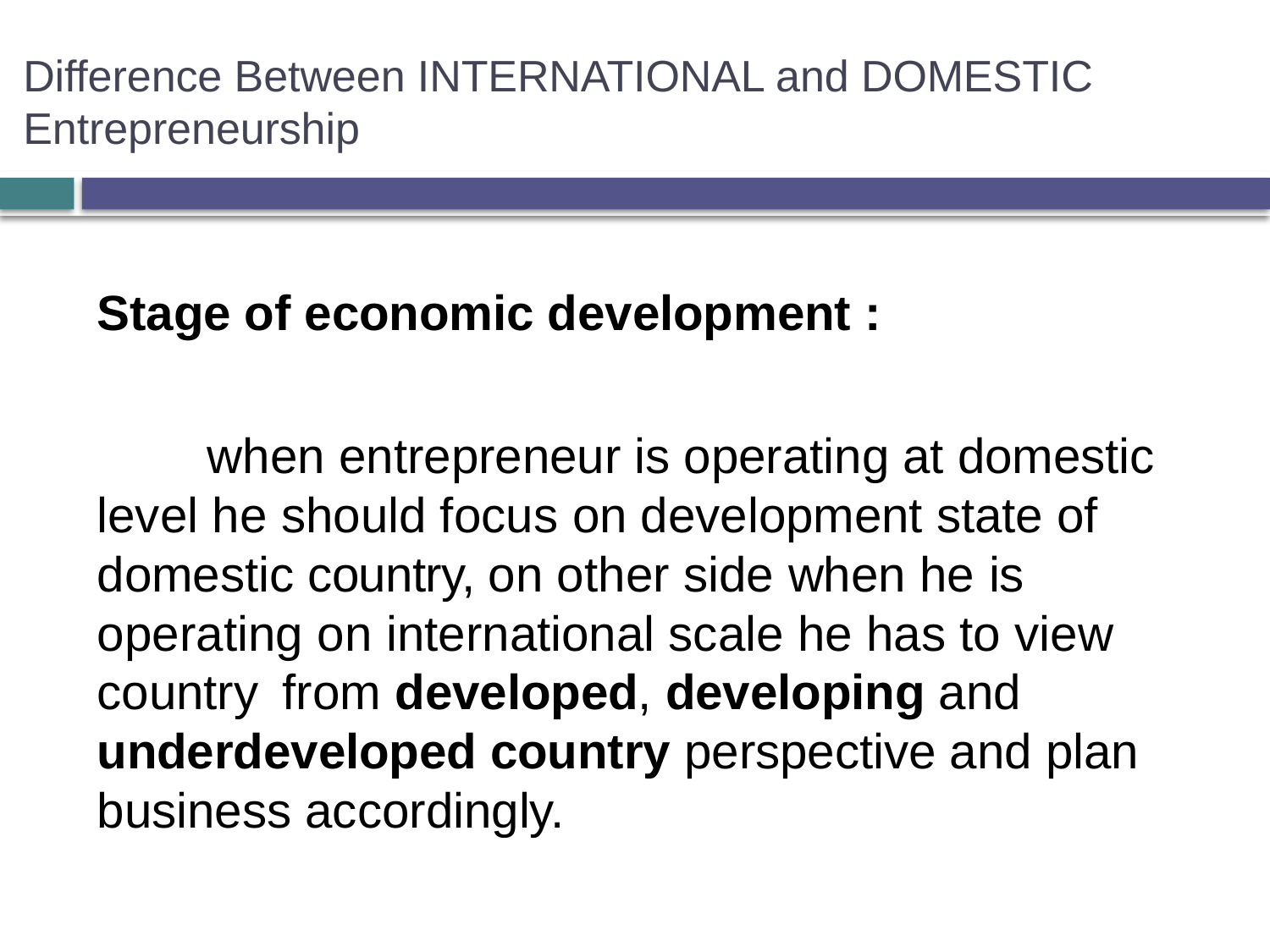

# Difference Between INTERNATIONAL and DOMESTIC Entrepreneurship
Stage of economic development :

        when entrepreneur is operating at domestic level he should focus on development state of domestic country, on other side when he is operating on international scale he has to view country from developed, developing and underdeveloped country perspective and plan business accordingly.